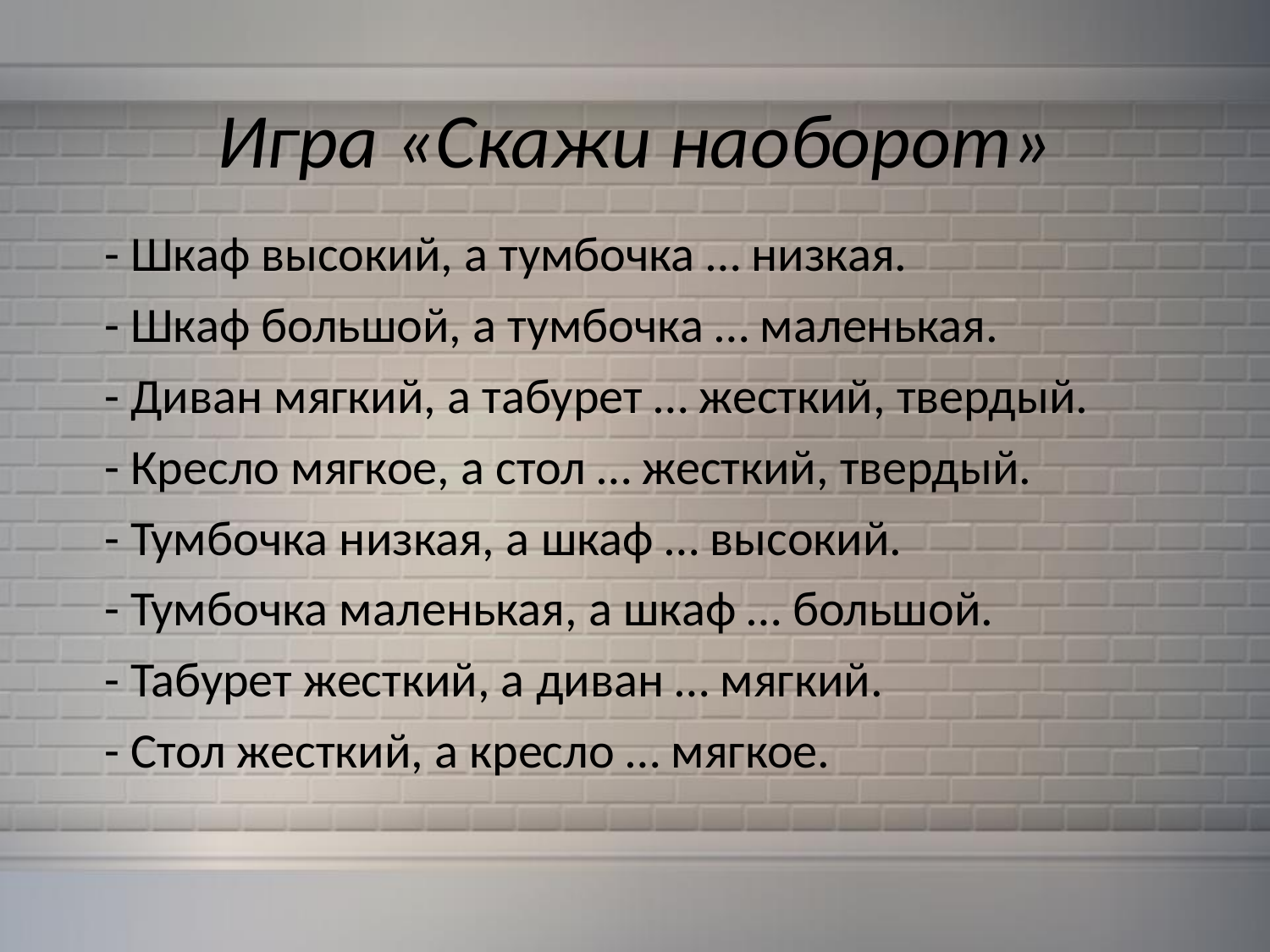

# Игра «Скажи наоборот»
- Шкаф высокий, а тумбочка … низкая.
- Шкаф большой, а тумбочка … маленькая.
- Диван мягкий, а табурет … жесткий, твердый.
- Кресло мягкое, а стол … жесткий, твердый.
- Тумбочка низкая, а шкаф … высокий.
- Тумбочка маленькая, а шкаф … большой.
- Табурет жесткий, а диван … мягкий.
- Стол жесткий, а кресло … мягкое.